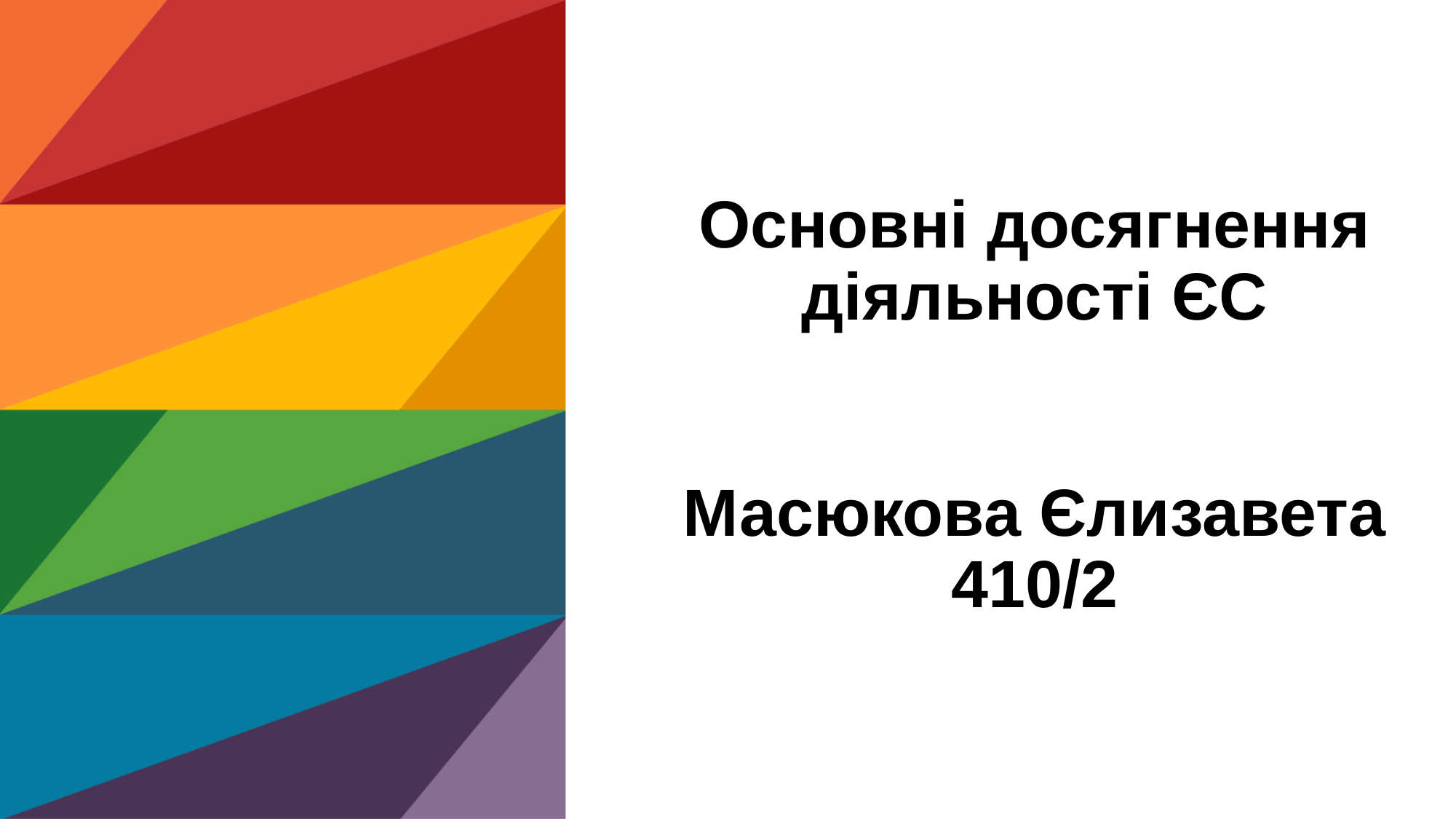

# Основні досягнення діяльності ЄС Масюкова Єлизавета 410/2